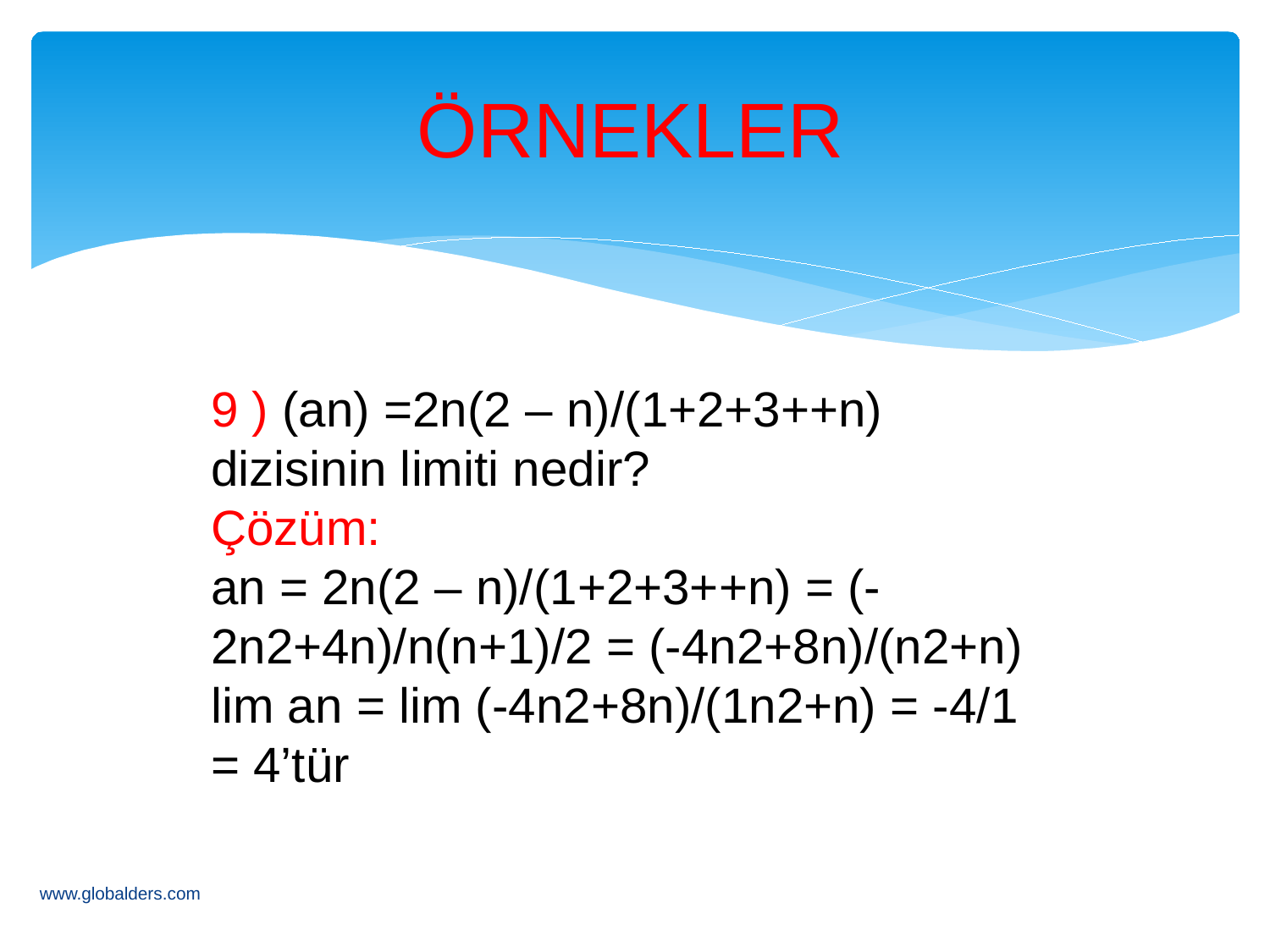

ÖRNEKLER
9 ) (an) =2n(2 – n)/(1+2+3++n) dizisinin limiti nedir?
Çözüm:
an = 2n(2 – n)/(1+2+3++n) = (-2n2+4n)/n(n+1)/2 = (-4n2+8n)/(n2+n)
lim an = lim (-4n2+8n)/(1n2+n) = -4/1 = 4’tür
www.globalders.com